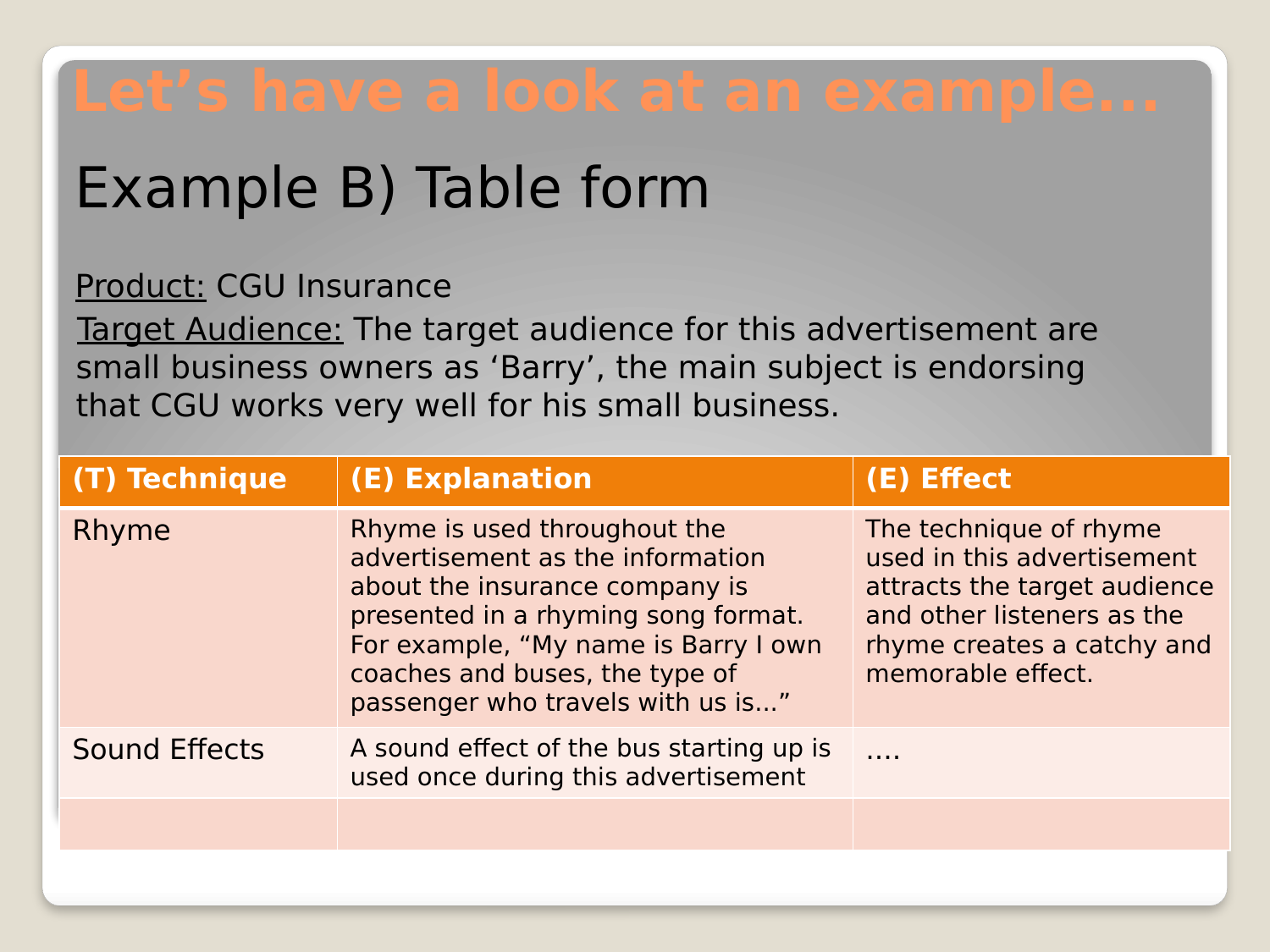

# Let’s have a look at an example...

Example B) Table form

Product: CGU Insurance
Target Audience: The target audience for this advertisement are small business owners as ‘Barry’, the main subject is endorsing that CGU works very well for his small business.

| (T) Technique | (E) Explanation | (E) Effect |
| --- | --- | --- |
| Rhyme | Rhyme is used throughout the advertisement as the information about the insurance company is presented in a rhyming song format. For example, “My name is Barry I own coaches and buses, the type of passenger who travels with us is...” | The technique of rhyme used in this advertisement attracts the target audience and other listeners as the rhyme creates a catchy and memorable effect. |
| Sound Effects | A sound effect of the bus starting up is used once during this advertisement | .... |
|  |  |  |